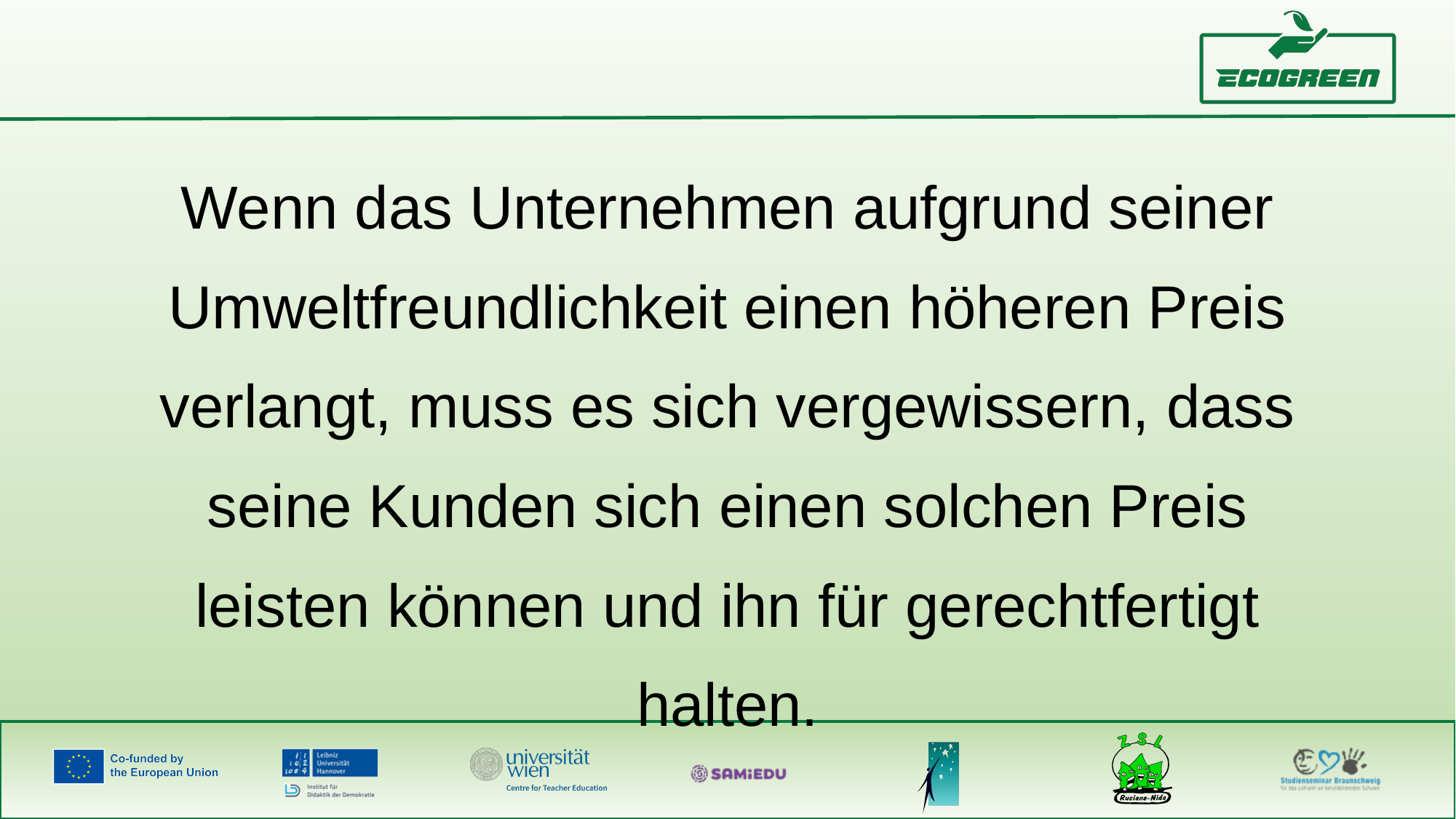

Wenn das Unternehmen aufgrund seiner Umweltfreundlichkeit einen höheren Preis verlangt, muss es sich vergewissern, dass seine Kunden sich einen solchen Preis leisten können und ihn für gerechtfertigt halten.